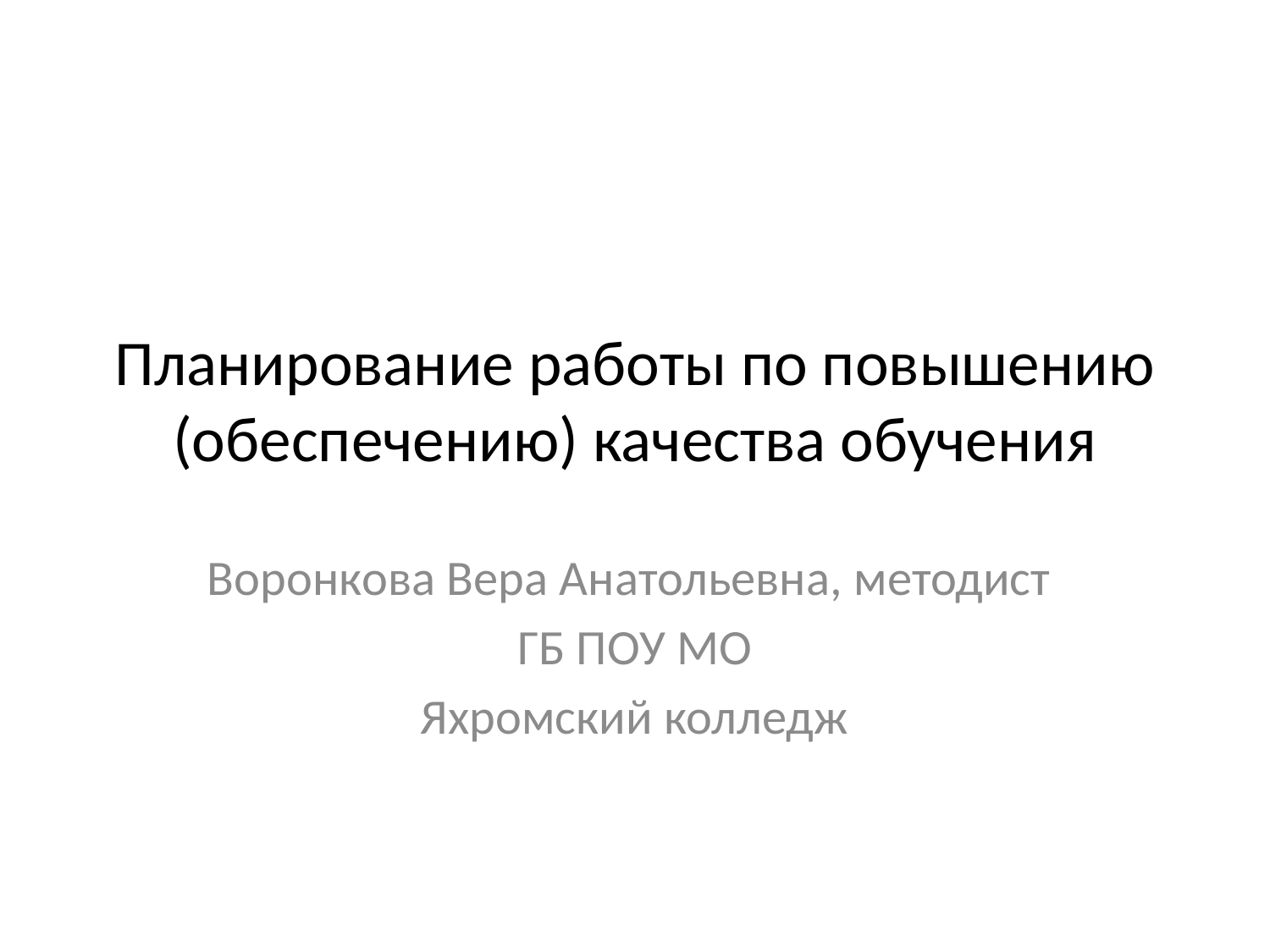

# Планирование работы по повышению (обеспечению) качества обучения
Воронкова Вера Анатольевна, методист
ГБ ПОУ МО
Яхромский колледж